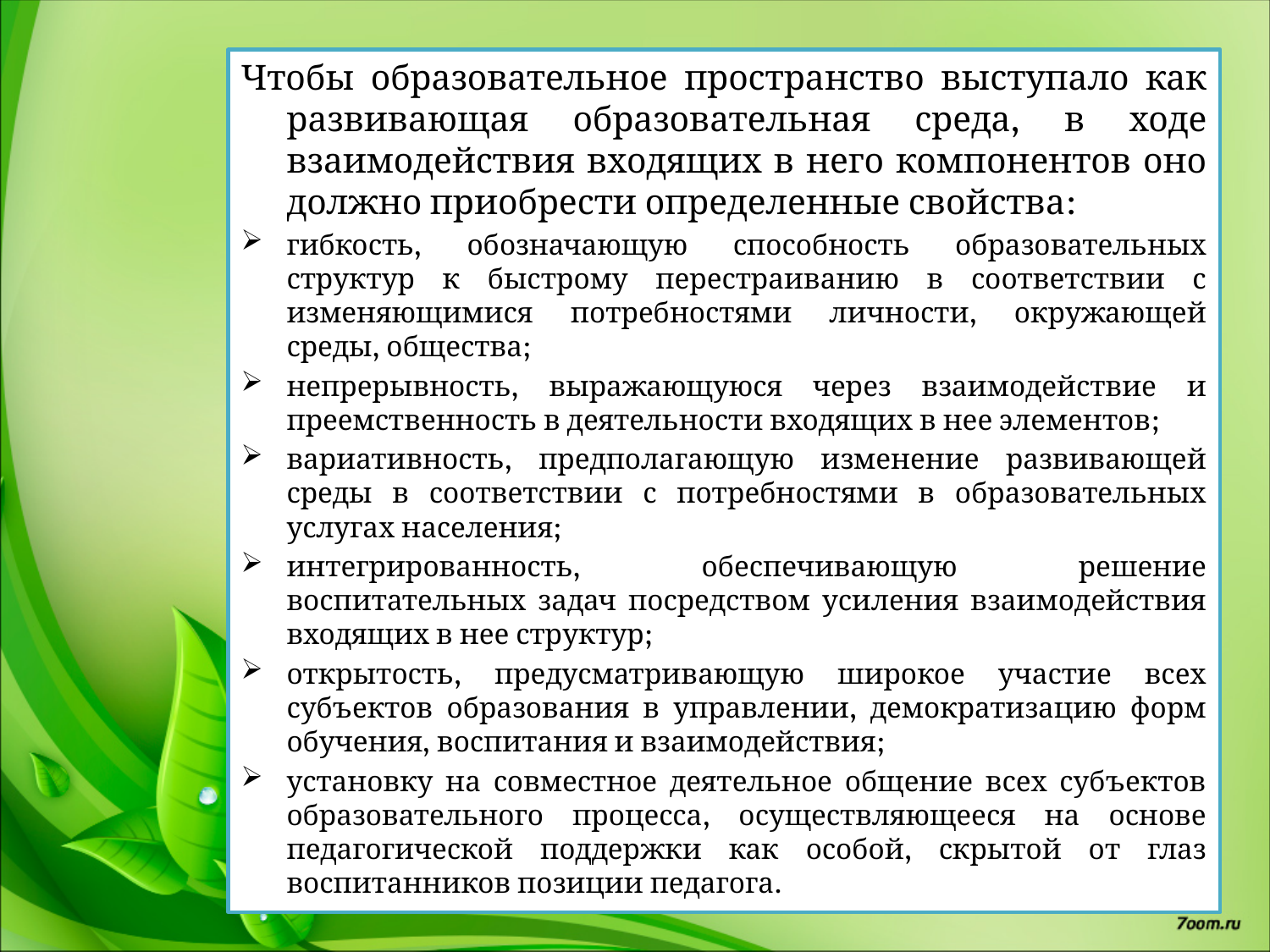

Чтобы образовательное пространство выступало как развивающая образовательная среда, в ходе взаимодействия входящих в него компонентов оно должно приобрести определенные свойства:
гибкость, обозначающую способность образовательных структур к быстрому перестраиванию в соответствии с изменяющимися потребностями личности, окружающей среды, общества;
непрерывность, выражающуюся через взаимодействие и преемственность в деятельности входящих в нее элементов;
вариативность, предполагающую изменение развивающей среды в соответствии с потребностями в образовательных услугах населения;
интегрированность, обеспечивающую решение воспитательных задач посредством усиления взаимодействия входящих в нее структур;
открытость, предусматривающую широкое участие всех субъектов образования в управлении, демократизацию форм обучения, воспитания и взаимодействия;
установку на совместное деятельное общение всех субъектов образовательного процесса, осуществляющееся на основе педагогической поддержки как особой, скрытой от глаз воспитанников позиции педагога.